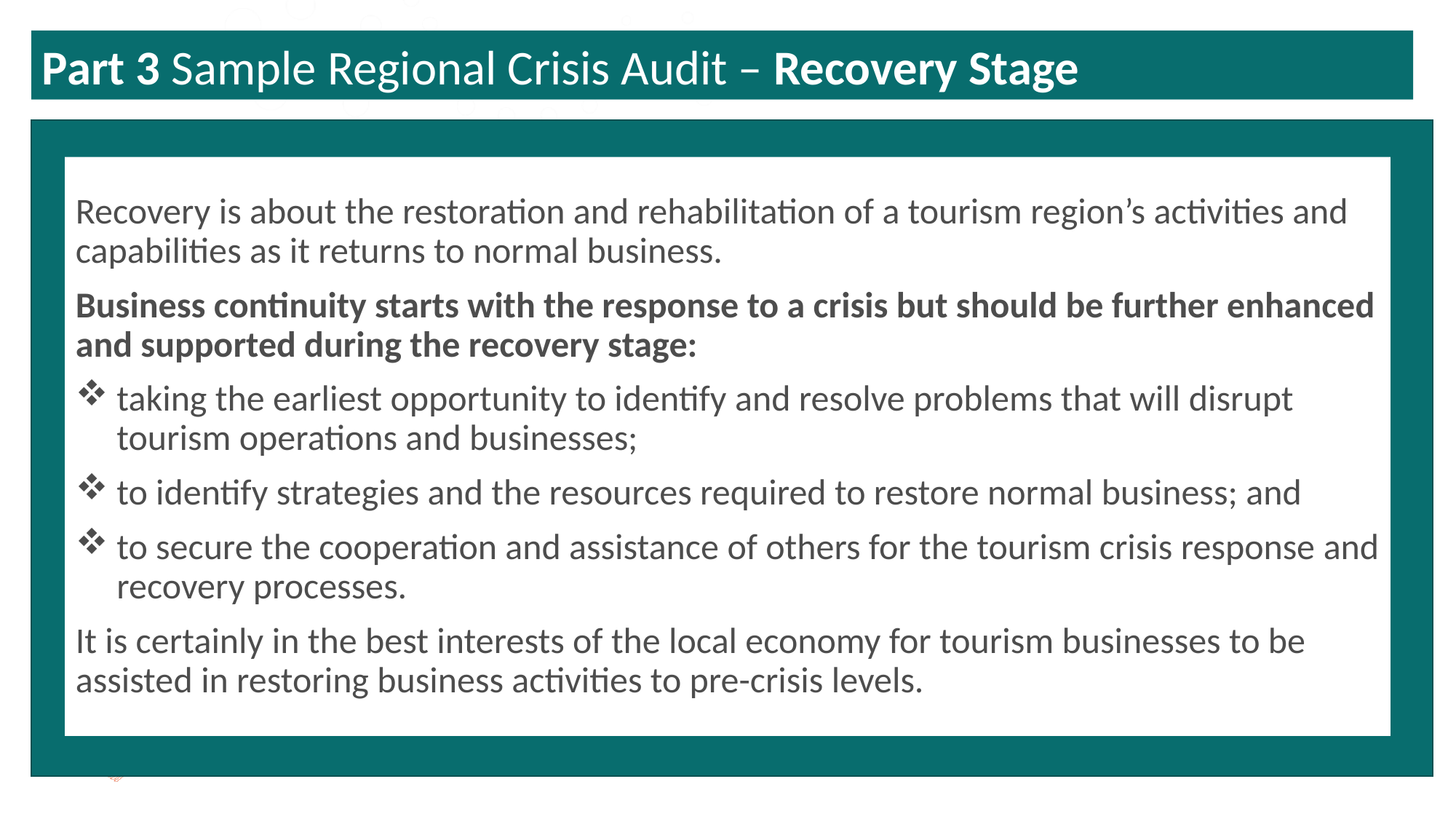

Part 3 Sample Regional Crisis Audit – Recovery Stage

Recovery is about the restoration and rehabilitation of a tourism region’s activities and capabilities as it returns to normal business.
Business continuity starts with the response to a crisis but should be further enhanced and supported during the recovery stage:
taking the earliest opportunity to identify and resolve problems that will disrupt tourism operations and businesses;
to identify strategies and the resources required to restore normal business; and
to secure the cooperation and assistance of others for the tourism crisis response and recovery processes.
It is certainly in the best interests of the local economy for tourism businesses to be assisted in restoring business activities to pre-crisis levels.